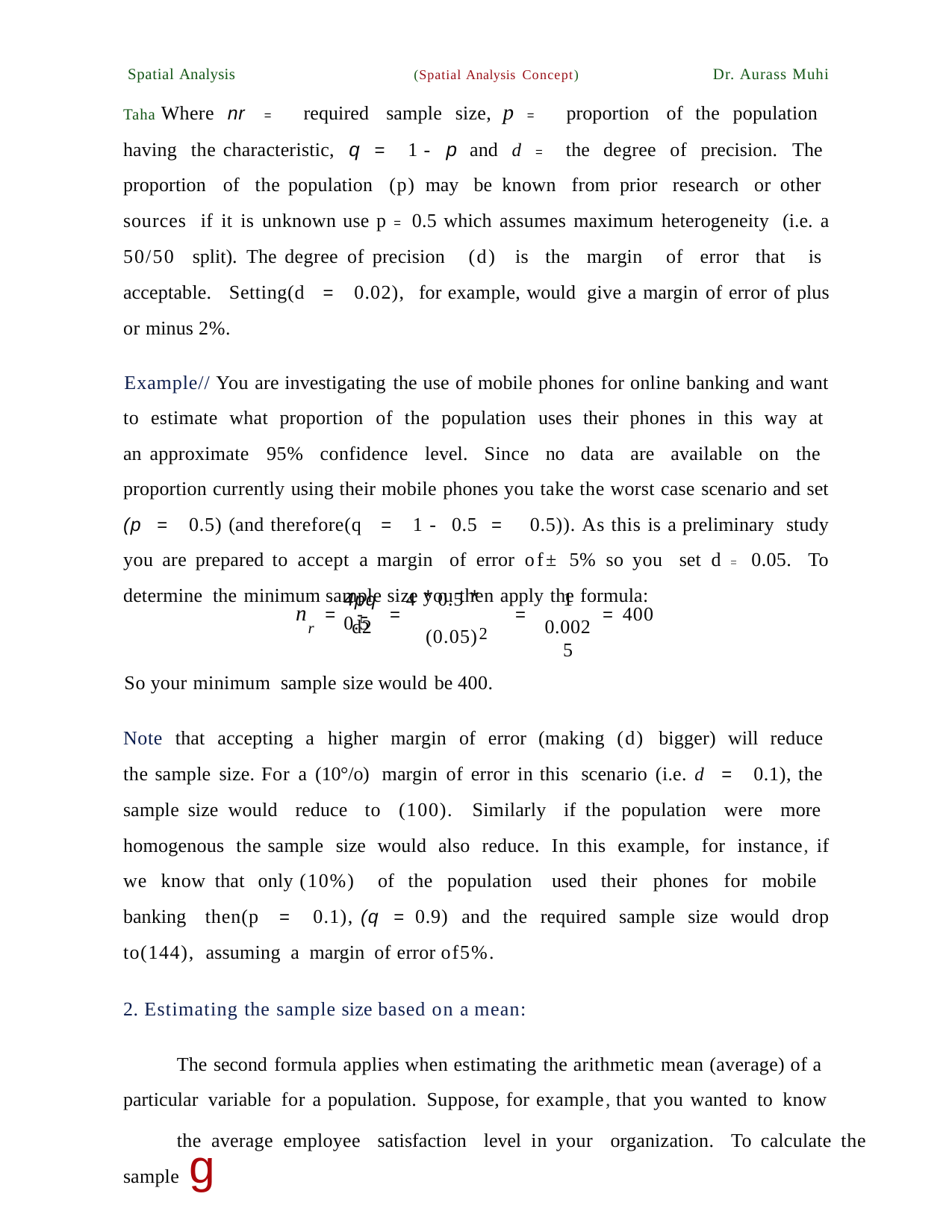

Spatial Analysis                                      (Spatial Analysis Concept)                          Dr. Aurass Muhi Taha Where  nr   =   required   sample  size,  p  =   proportion   of  the  population   having  the characteristic,  q  =  1- p  and  d  =  the  degree  of  precision.  The  proportion  of  the population  (p) may  be known  from prior  research  or other  sources  if it is unknown use p = 0.5 which assumes maximum heterogeneity  (i.e. a 50/50  split). The degree of precision   (d)  is  the  margin   of  error  that   is  acceptable.   Setting(d   =  0.02),  for example, would  give a margin of error of plus or minus 2%.

Example// You are investigating the use of mobile phones for online banking and want to  estimate  what  proportion  of  the  population  uses  their  phones  in  this  way  at  an approximate  95%  confidence  level.  Since  no  data  are  available  on  the  proportion currently using their mobile phones you take the worst case scenario and set (p  =  0.5) (and therefore(q   =  1- 0.5  =  0.5)). As this is a preliminary  study you are prepared to accept a margin  of error of± 5% so you  set d = 0.05.  To determine  the minimum sample size you then apply the formula:
4pq	4 * 0.5 * 0.5
1
0.002 5
n	=- =
= 400
=
r	d2
(0.05)2
So your minimum  sample size would be 400.

Note  that  accepting  a  higher  margin  of  error  (making  (d)  bigger)  will  reduce  the sample size. For a (10°/o)  margin of error in this  scenario (i.e. d   =  0.1), the  sample size would  reduce  to  (100).  Similarly  if the population  were  more  homogenous  the sample  size  would  also  reduce.  In this  example,  for  instance, if we  know that  only (10%)   of  the  population   used  their  phones  for  mobile   banking   then(p   =  0.1), (q  = 0.9)  and  the  required  sample  size  would  drop to(144),  assuming  a  margin  of error of5%.

2. Estimating the sample size based on a mean:

The second formula applies when estimating the arithmetic mean (average) of a particular  variable  for a population.  Suppose, for example, that you wanted  to  know
the average employee  satisfaction  level in your  organization.  To calculate the sample  g